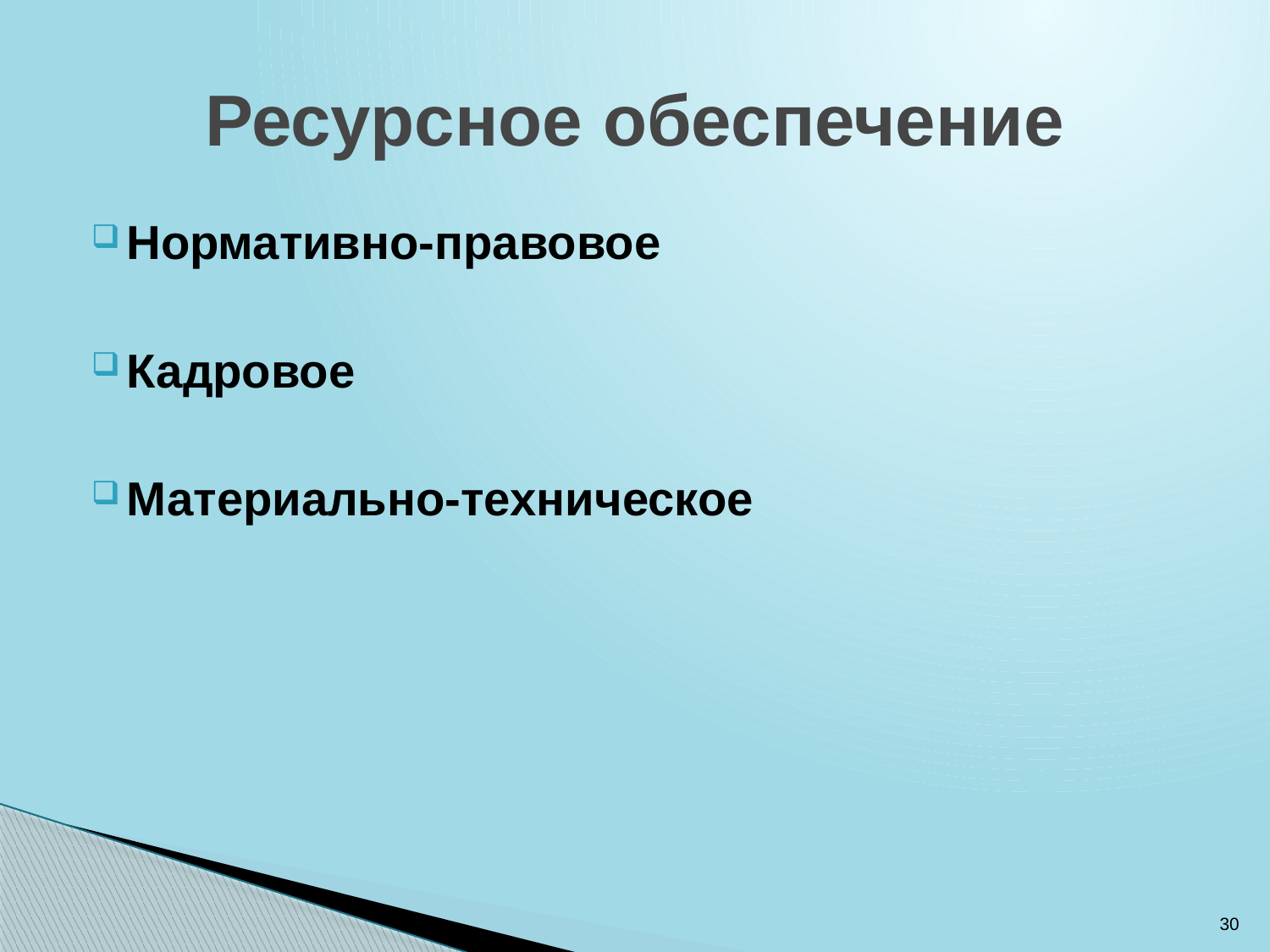

# Ресурсное обеспечение
Нормативно-правовое

Кадровое

Материально-техническое
30